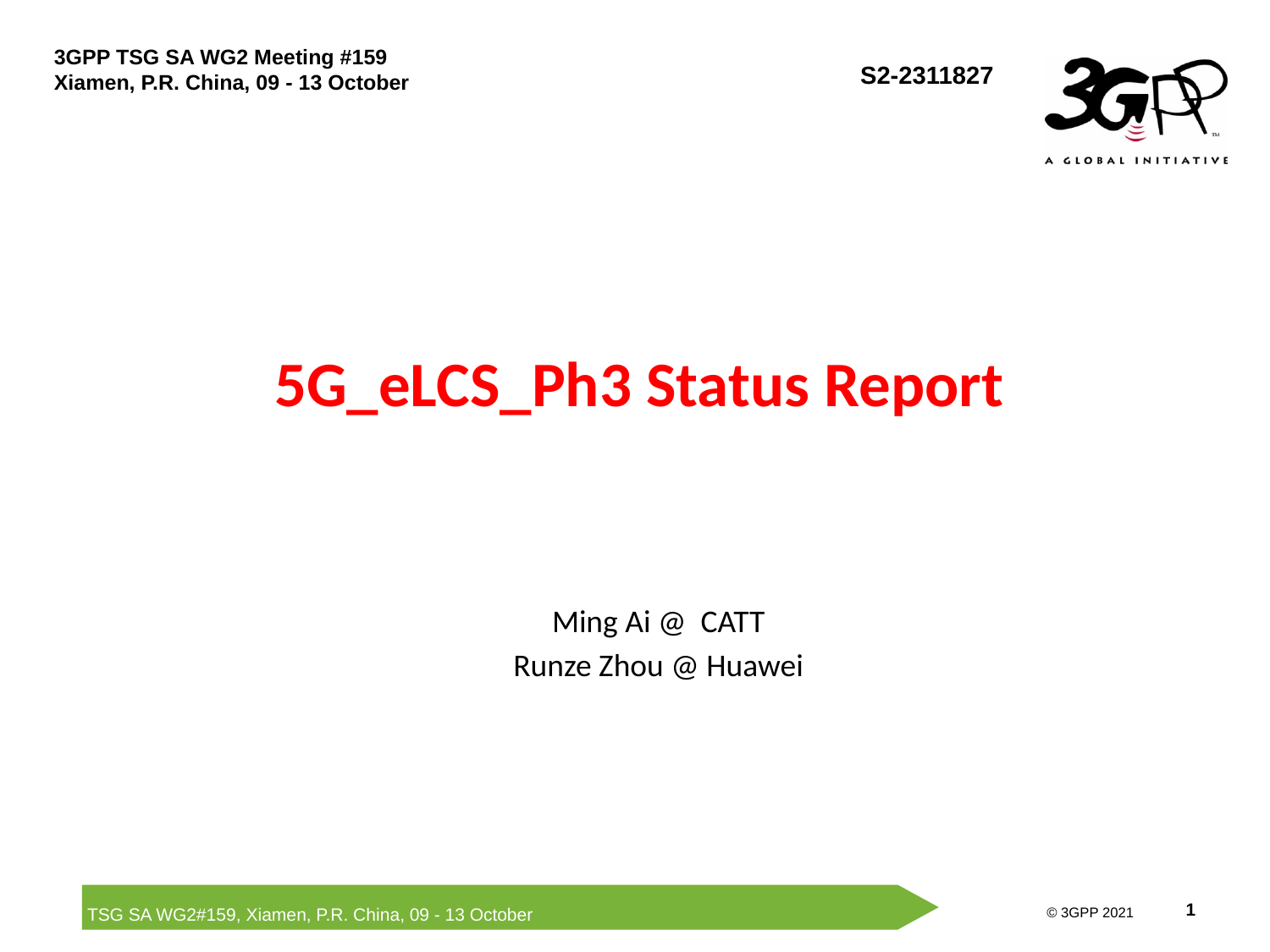

S2-2311827
# 5G_eLCS_Ph3 Status Report
Ming Ai @  CATT
Runze Zhou @ Huawei